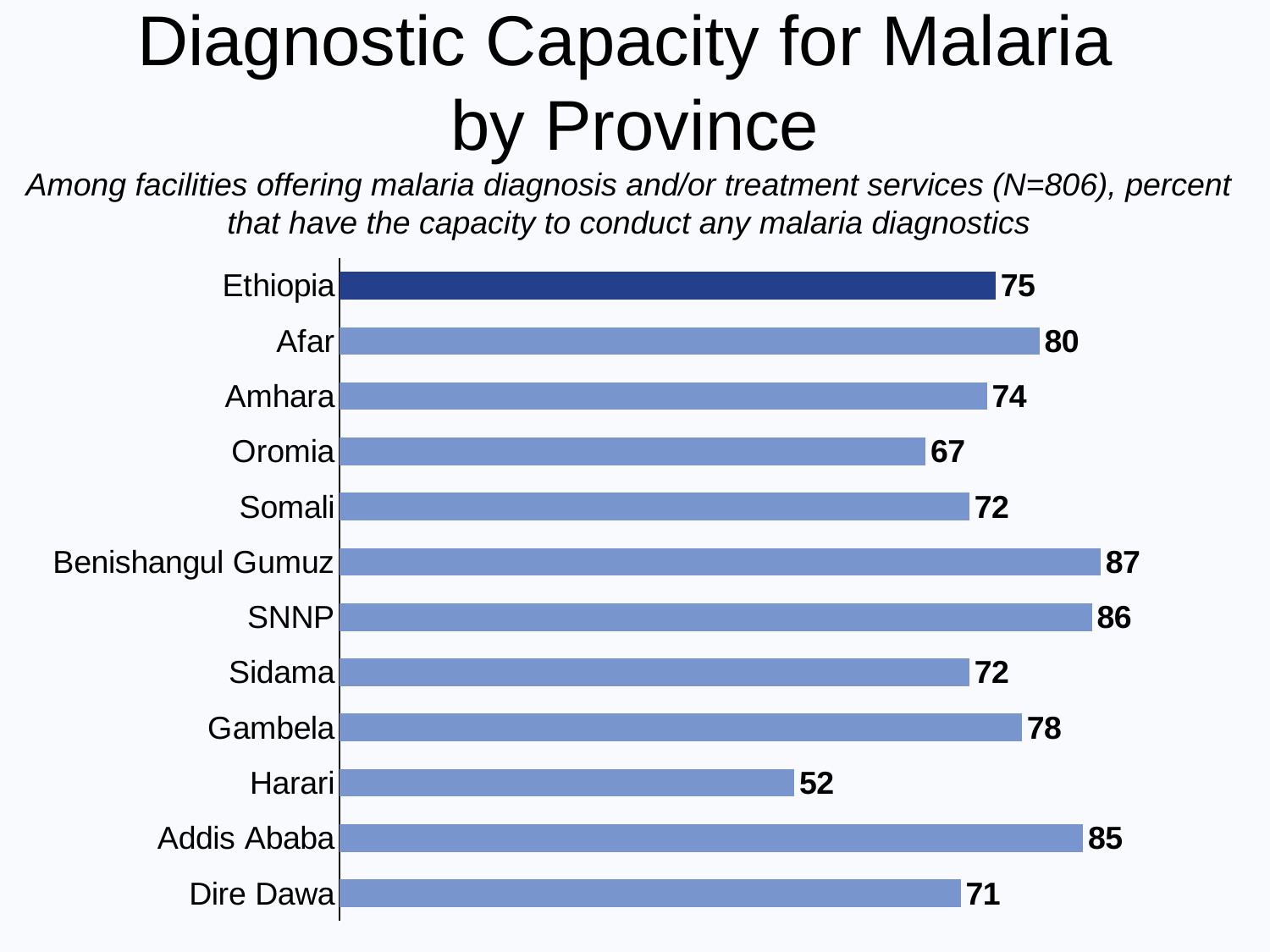

Diagnostic Capacity for Malaria
by Province
Among facilities offering malaria diagnosis and/or treatment services (N=806), percent that have the capacity to conduct any malaria diagnostics

### Chart

| Category | All basic client services |
|---|---|
| Ethiopia | 75.0 |
| Afar | 80.0 |
| Amhara | 74.0 |
| Oromia | 67.0 |
| Somali | 72.0 |
| Benishangul Gumuz | 87.0 |
| SNNP | 86.0 |
| Sidama | 72.0 |
| Gambela | 78.0 |
| Harari | 52.0 |
| Addis Ababa | 85.0 |
| Dire Dawa | 71.0 |